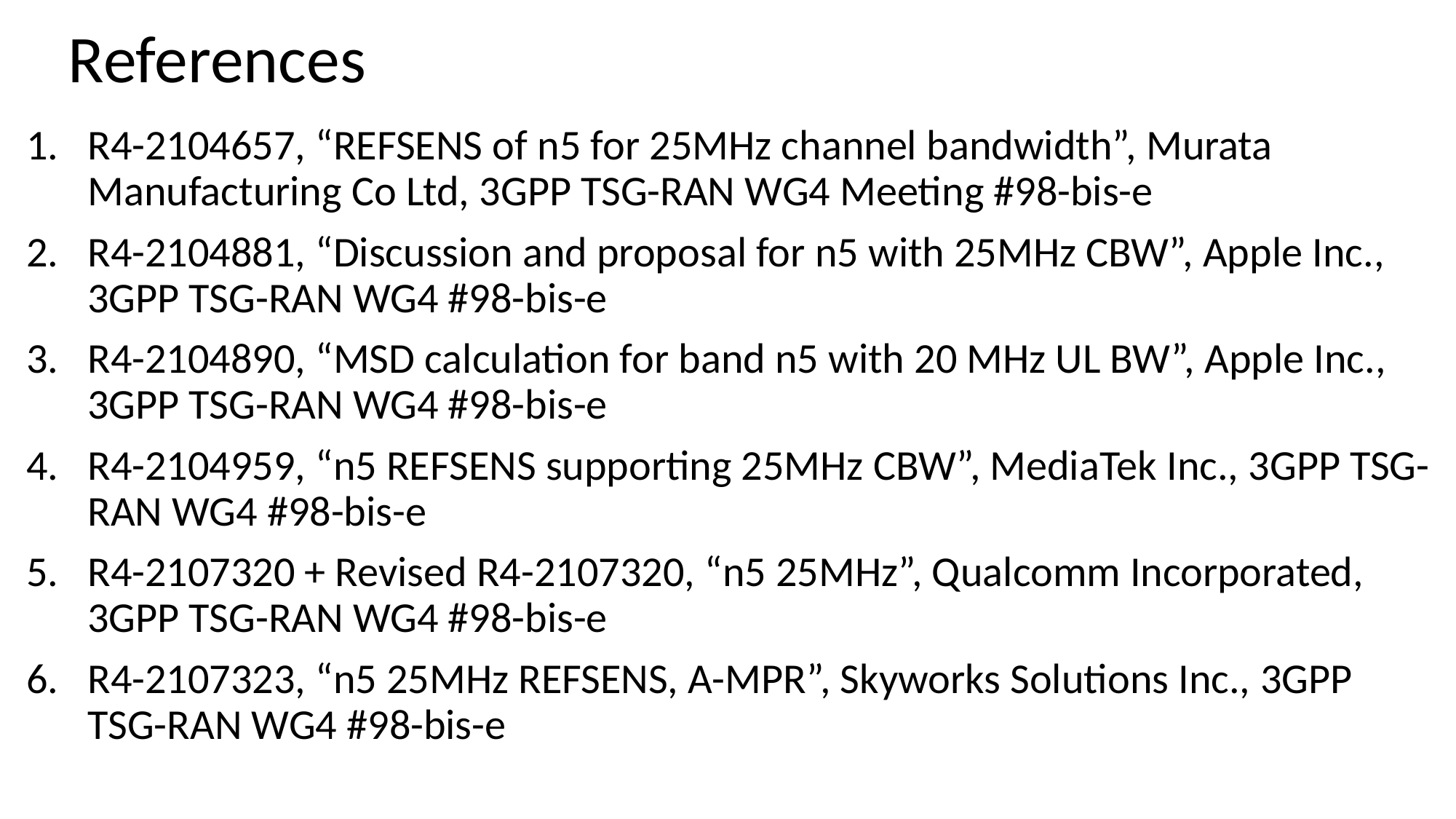

# References
R4-2104657, “REFSENS of n5 for 25MHz channel bandwidth”, Murata Manufacturing Co Ltd, 3GPP TSG-RAN WG4 Meeting #98-bis-e
R4-2104881, “Discussion and proposal for n5 with 25MHz CBW”, Apple Inc., 3GPP TSG-RAN WG4 #98-bis-e
R4-2104890, “MSD calculation for band n5 with 20 MHz UL BW”, Apple Inc., 3GPP TSG-RAN WG4 #98-bis-e
R4-2104959, “n5 REFSENS supporting 25MHz CBW”, MediaTek Inc., 3GPP TSG-RAN WG4 #98-bis-e
R4-2107320 + Revised R4-2107320, “n5 25MHz”, Qualcomm Incorporated, 3GPP TSG-RAN WG4 #98-bis-e
R4-2107323, “n5 25MHz REFSENS, A-MPR”, Skyworks Solutions Inc., 3GPP TSG-RAN WG4 #98-bis-e